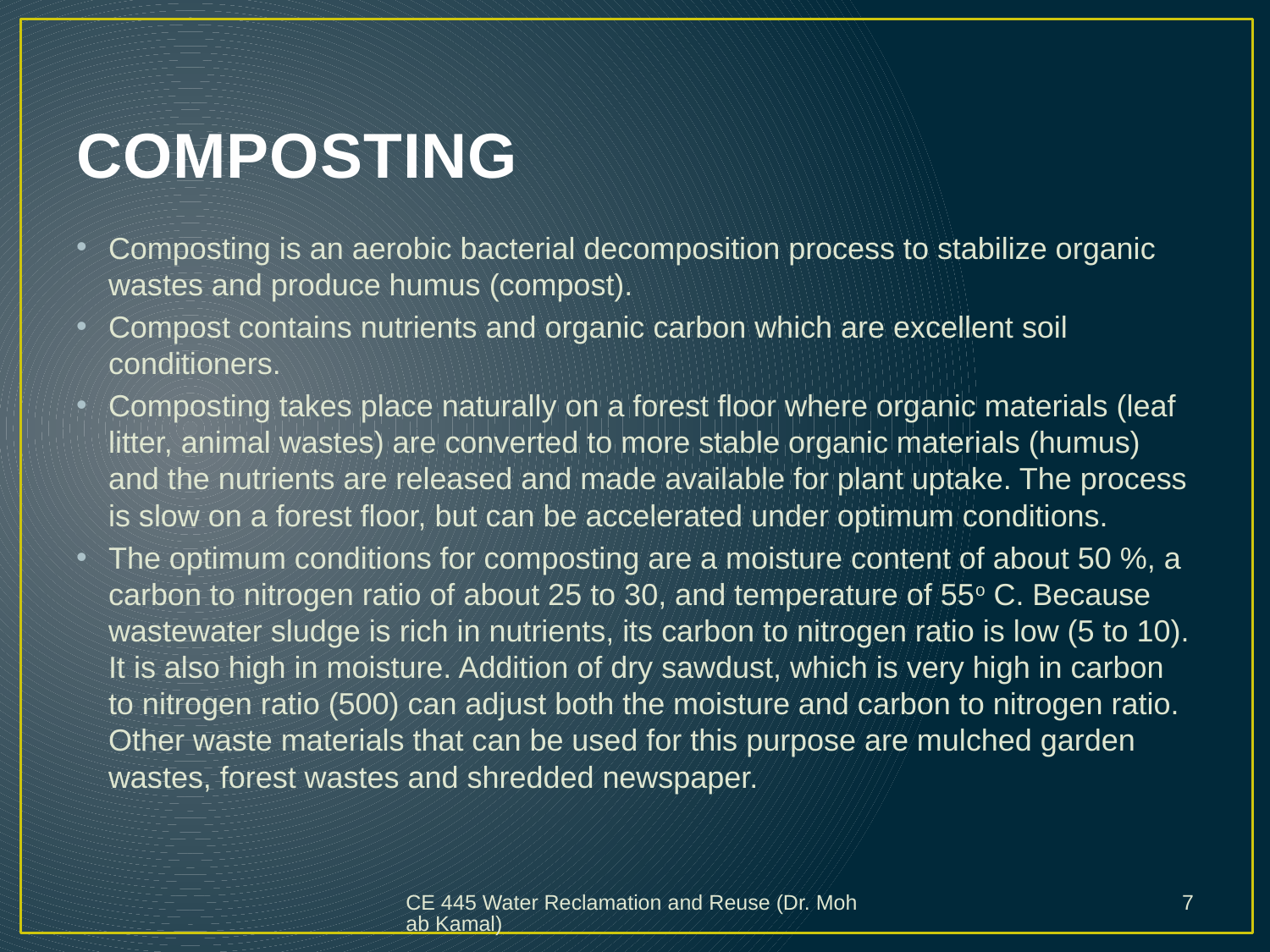

# COMPOSTING
Composting is an aerobic bacterial decomposition process to stabilize organic wastes and produce humus (compost).
Compost contains nutrients and organic carbon which are excellent soil conditioners.
Composting takes place naturally on a forest floor where organic materials (leaf litter, animal wastes) are converted to more stable organic materials (humus) and the nutrients are released and made available for plant uptake. The process is slow on a forest floor, but can be accelerated under optimum conditions.
The optimum conditions for composting are a moisture content of about 50 %, a carbon to nitrogen ratio of about 25 to 30, and temperature of 55o C. Because wastewater sludge is rich in nutrients, its carbon to nitrogen ratio is low (5 to 10). It is also high in moisture. Addition of dry sawdust, which is very high in carbon to nitrogen ratio (500) can adjust both the moisture and carbon to nitrogen ratio. Other waste materials that can be used for this purpose are mulched garden wastes, forest wastes and shredded newspaper.
CE 445 Water Reclamation and Reuse (Dr. Mohab Kamal)
7